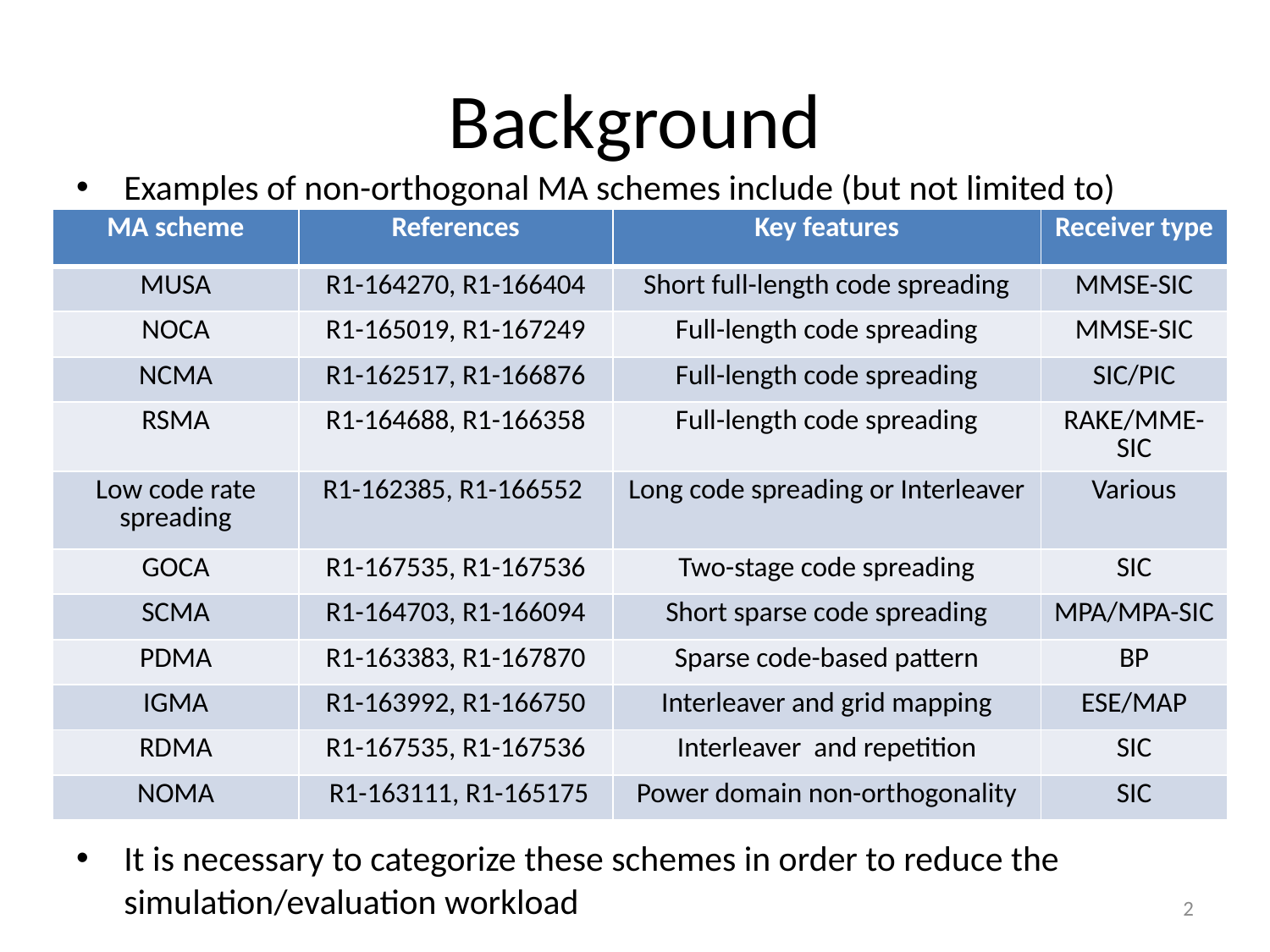

# Background
Examples of non-orthogonal MA schemes include (but not limited to)

It is necessary to categorize these schemes in order to reduce the  simulation/evaluation workload
| MA scheme | References | Key features | Receiver type |
| --- | --- | --- | --- |
| MUSA | R1-164270, R1-166404 | Short full-length code spreading | MMSE-SIC |
| NOCA | R1-165019, R1-167249 | Full-length code spreading | MMSE-SIC |
| NCMA | R1-162517, R1-166876 | Full-length code spreading | SIC/PIC |
| RSMA | R1-164688, R1-166358 | Full-length code spreading | RAKE/MME-SIC |
| Low code rate spreading | R1-162385, R1-166552 | Long code spreading or Interleaver | Various |
| GOCA | R1-167535, R1-167536 | Two-stage code spreading | SIC |
| SCMA | R1-164703, R1-166094 | Short sparse code spreading | MPA/MPA-SIC |
| PDMA | R1-163383, R1-167870 | Sparse code-based pattern | BP |
| IGMA | R1-163992, R1-166750 | Interleaver and grid mapping | ESE/MAP |
| RDMA | R1-167535, R1-167536 | Interleaver and repetition | SIC |
| NOMA | R1-163111, R1-165175 | Power domain non-orthogonality | SIC |
2